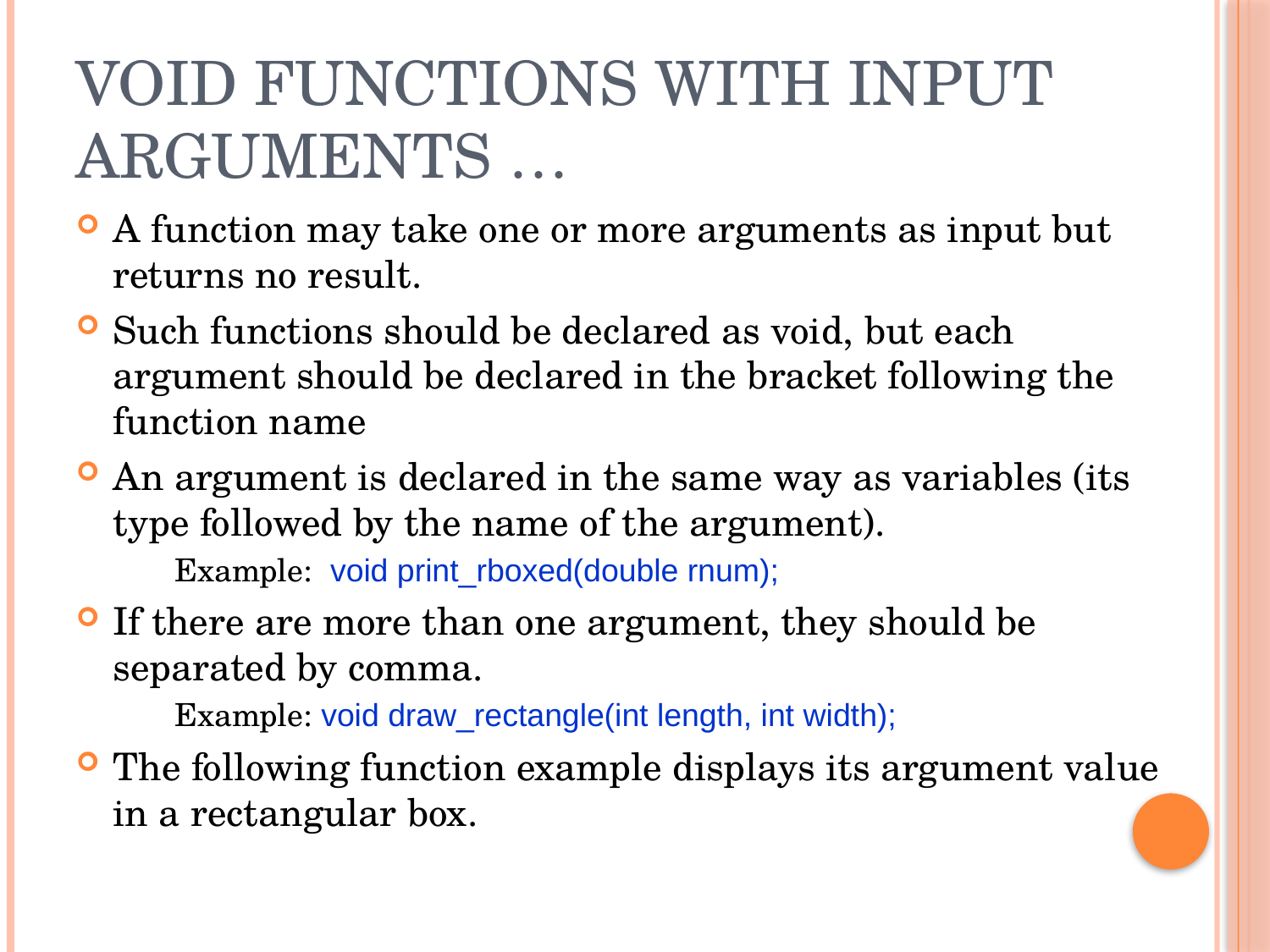

# void Functions with Input Arguments …
A function may take one or more arguments as input but returns no result.
Such functions should be declared as void, but each argument should be declared in the bracket following the function name
An argument is declared in the same way as variables (its type followed by the name of the argument).
Example:  void print_rboxed(double rnum);
If there are more than one argument, they should be separated by comma.
Example: void draw_rectangle(int length, int width);
The following function example displays its argument value in a rectangular box.
23